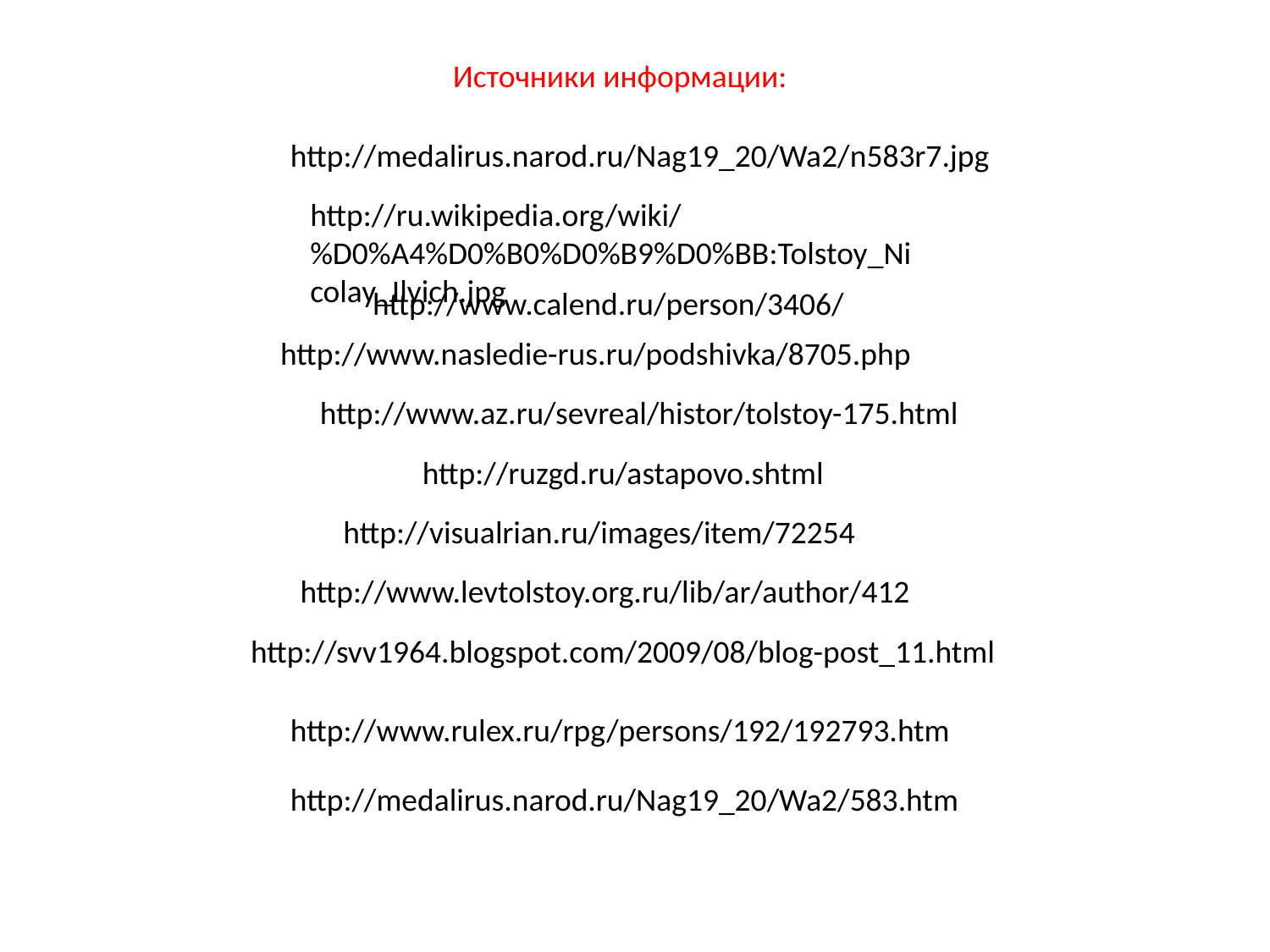

Источники информации:
http://medalirus.narod.ru/Nag19_20/Wa2/n583r7.jpg
http://ru.wikipedia.org/wiki/%D0%A4%D0%B0%D0%B9%D0%BB:Tolstoy_Nicolay_Ilyich.jpg
http://www.calend.ru/person/3406/
http://www.nasledie-rus.ru/podshivka/8705.php
http://www.az.ru/sevreal/histor/tolstoy-175.html
http://ruzgd.ru/astapovo.shtml
http://visualrian.ru/images/item/72254
http://www.levtolstoy.org.ru/lib/ar/author/412
http://svv1964.blogspot.com/2009/08/blog-post_11.html
http://www.rulex.ru/rpg/persons/192/192793.htm
http://medalirus.narod.ru/Nag19_20/Wa2/583.htm